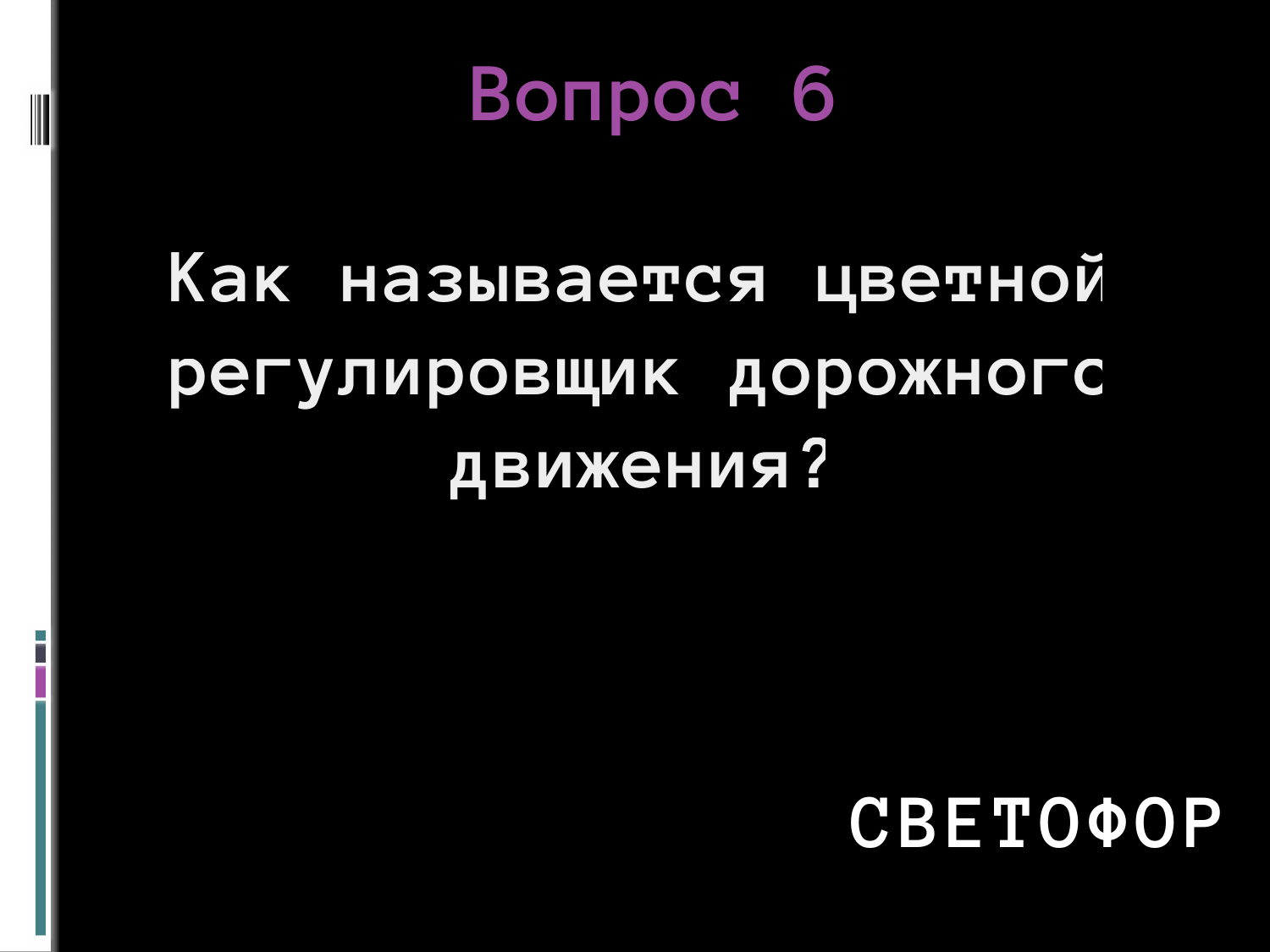

# Вопрос 6
Как называется цветной регулировщик дорожного движения?
 светофор